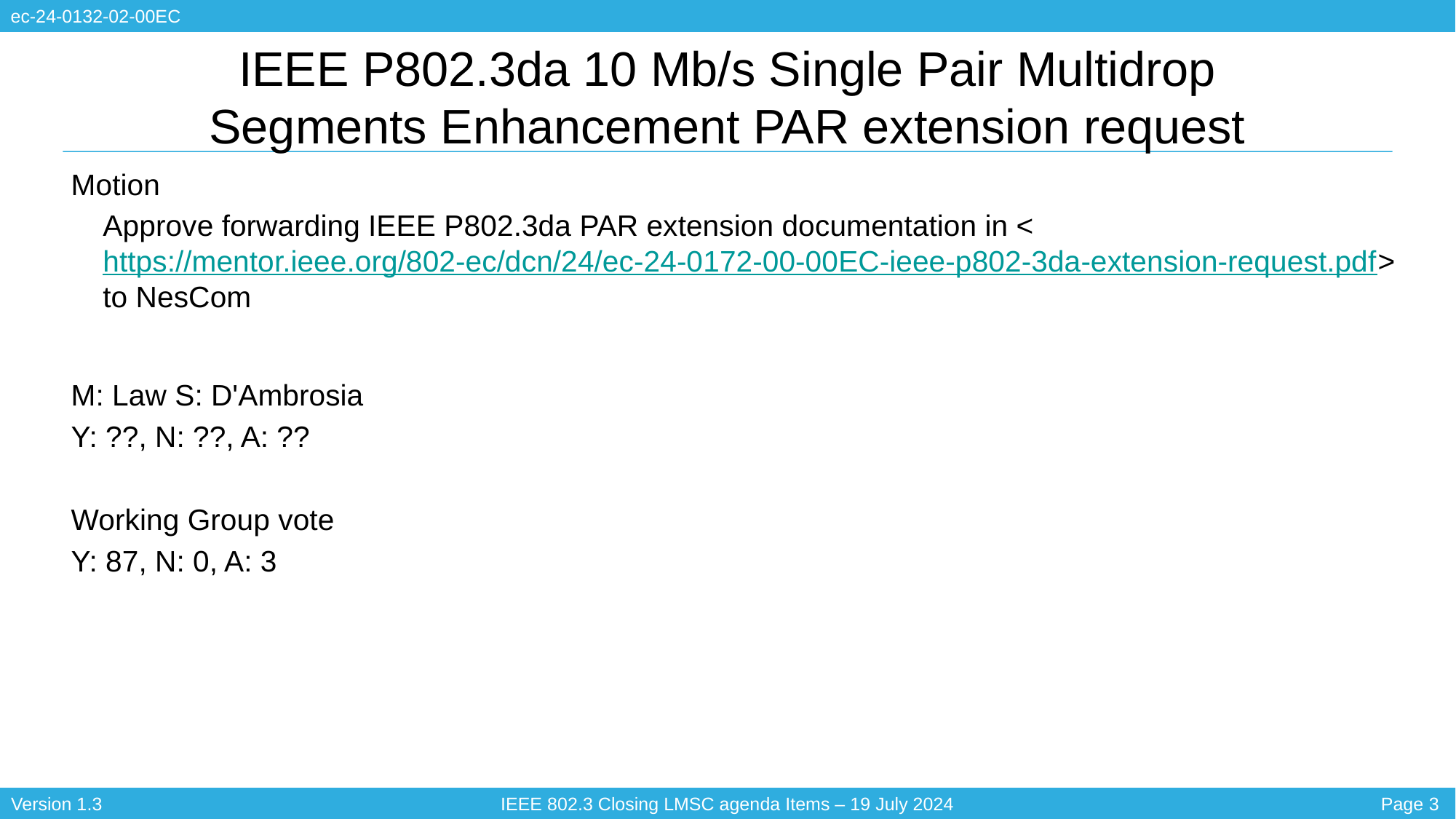

# IEEE P802.3da 10 Mb/s Single Pair Multidrop Segments Enhancement PAR extension request
Motion
Approve forwarding IEEE P802.3da PAR extension documentation in <https://mentor.ieee.org/802-ec/dcn/24/ec-24-0172-00-00EC-ieee-p802-3da-extension-request.pdf> to NesCom

M: Law S: D'Ambrosia
Y: ??, N: ??, A: ??

Working Group vote
Y: 87, N: 0, A: 3